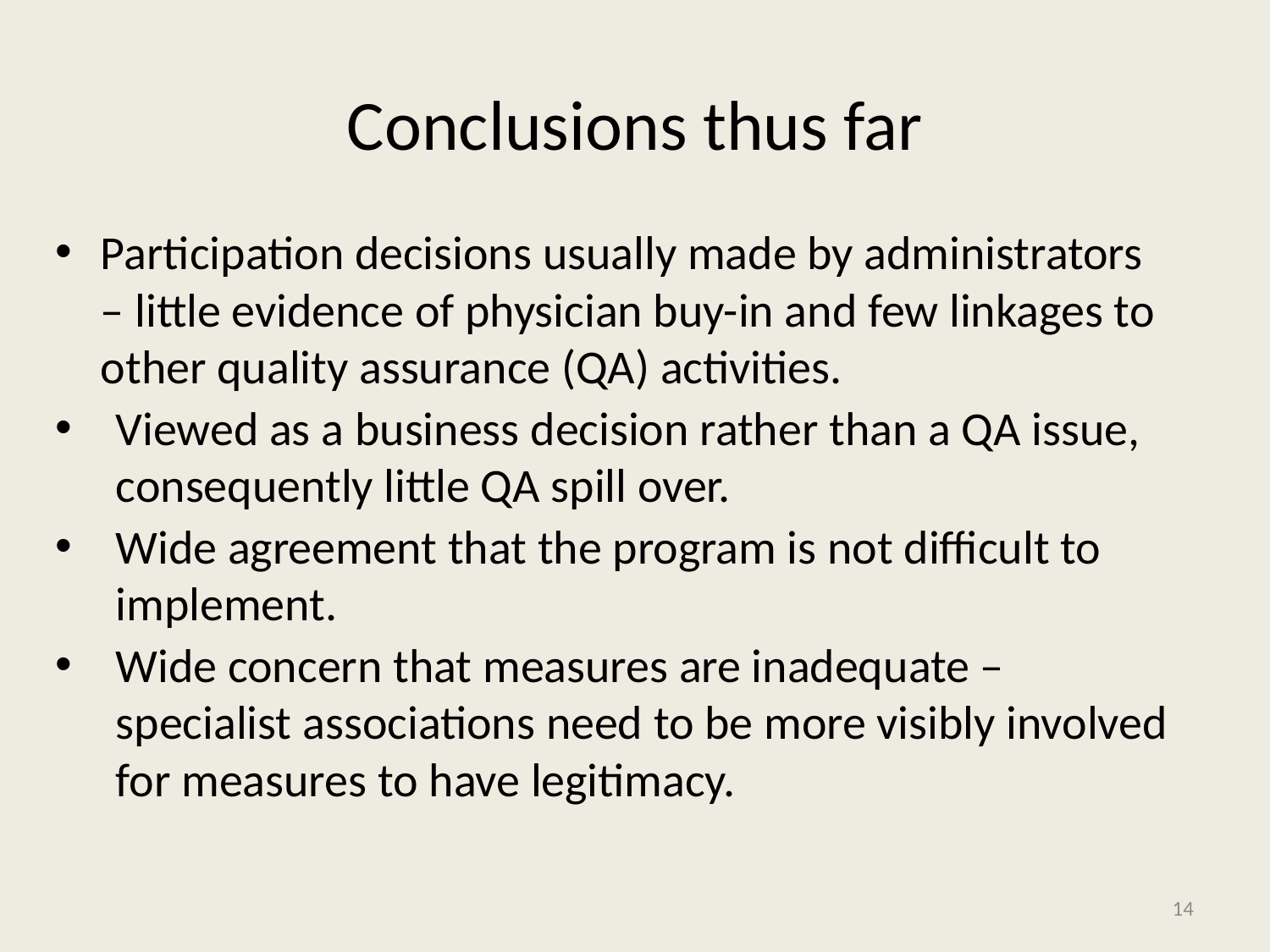

# Conclusions thus far

Participation decisions usually made by administrators – little evidence of physician buy-in and few linkages to other quality assurance (QA) activities.
Viewed as a business decision rather than a QA issue, consequently little QA spill over.
Wide agreement that the program is not difficult to implement.
Wide concern that measures are inadequate – specialist associations need to be more visibly involved for measures to have legitimacy.

14